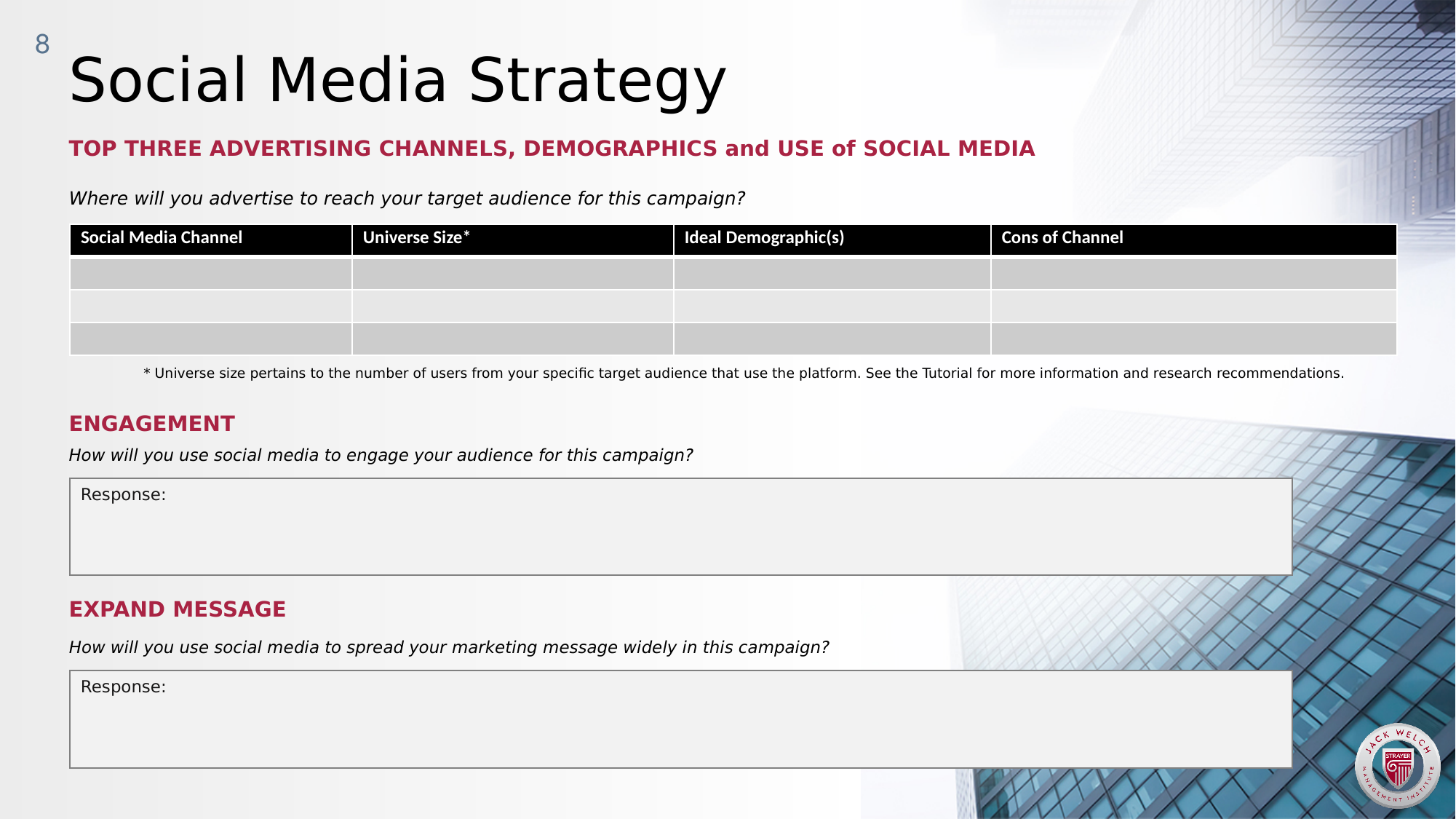

8
Social Media Strategy
TOP THREE ADVERTISING CHANNELS, DEMOGRAPHICS and USE of SOCIAL MEDIA
Where will you advertise to reach your target audience for this campaign?
| Social Media Channel | Universe Size\* | Ideal Demographic(s) | Cons of Channel |
| --- | --- | --- | --- |
|  |  |  |  |
|  |  |  |  |
|  |  |  |  |
* Universe size pertains to the number of users from your specific target audience that use the platform. See the Tutorial for more information and research recommendations.
ENGAGEMENT

How will you use social media to engage your audience for this campaign?
Response:
EXPAND MESSAGE

How will you use social media to spread your marketing message widely in this campaign?
Response: